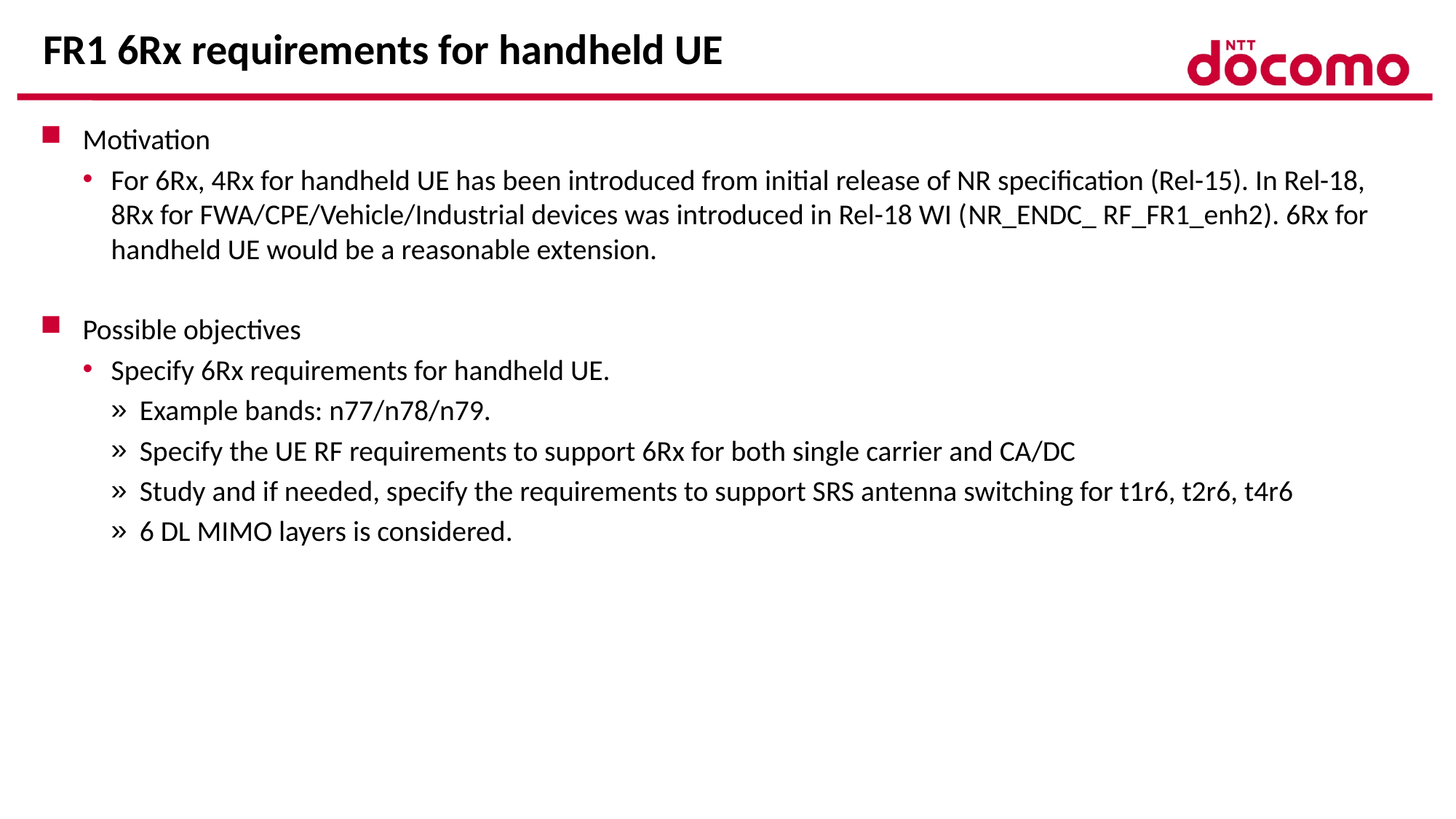

# FR1 6Rx requirements for handheld UE
Motivation
For 6Rx, 4Rx for handheld UE has been introduced from initial release of NR specification (Rel-15). In Rel-18, 8Rx for FWA/CPE/Vehicle/Industrial devices was introduced in Rel-18 WI (NR_ENDC_ RF_FR1_enh2). 6Rx for handheld UE would be a reasonable extension.

Possible objectives
Specify 6Rx requirements for handheld UE.
Example bands: n77/n78/n79.
Specify the UE RF requirements to support 6Rx for both single carrier and CA/DC
Study and if needed, specify the requirements to support SRS antenna switching for t1r6, t2r6, t4r6
6 DL MIMO layers is considered.